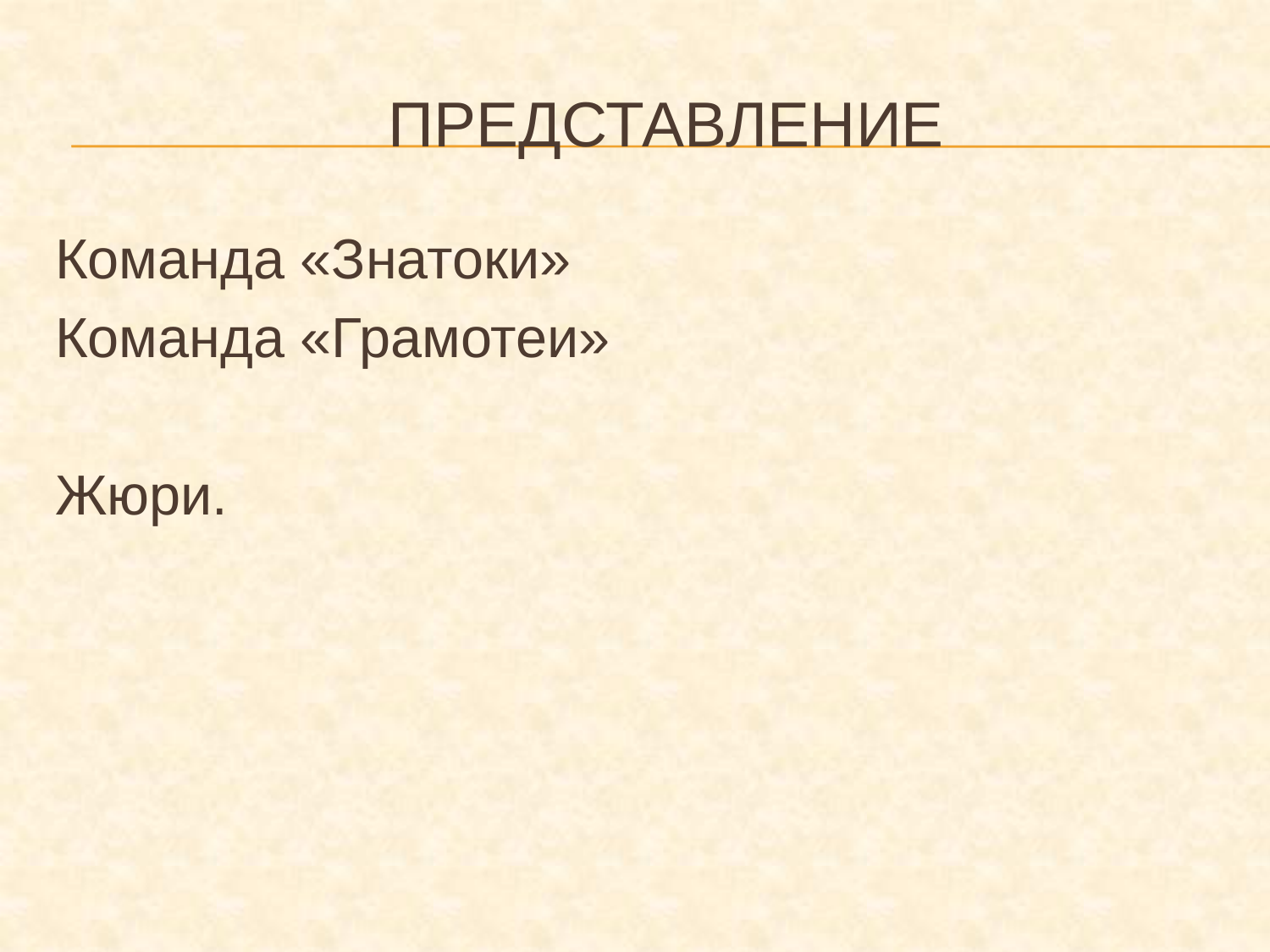

# Представление
Команда «Знатоки»
Команда «Грамотеи»

Жюри.